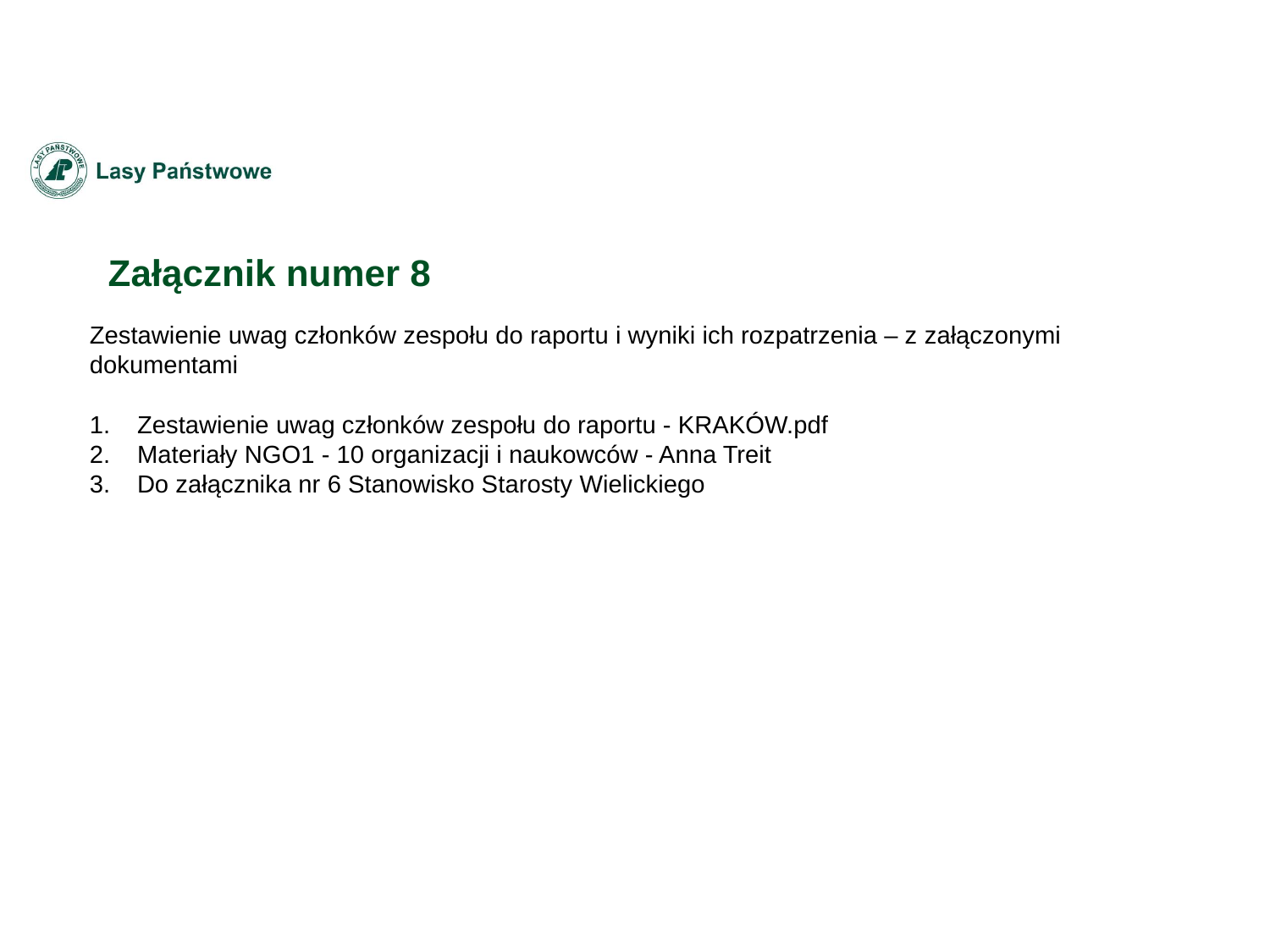

Załącznik numer 8
Zestawienie uwag członków zespołu do raportu i wyniki ich rozpatrzenia – z załączonymi dokumentami

Zestawienie uwag członków zespołu do raportu - KRAKÓW.pdf
Materiały NGO1 - 10 organizacji i naukowców - Anna Treit
Do załącznika nr 6 Stanowisko Starosty Wielickiego